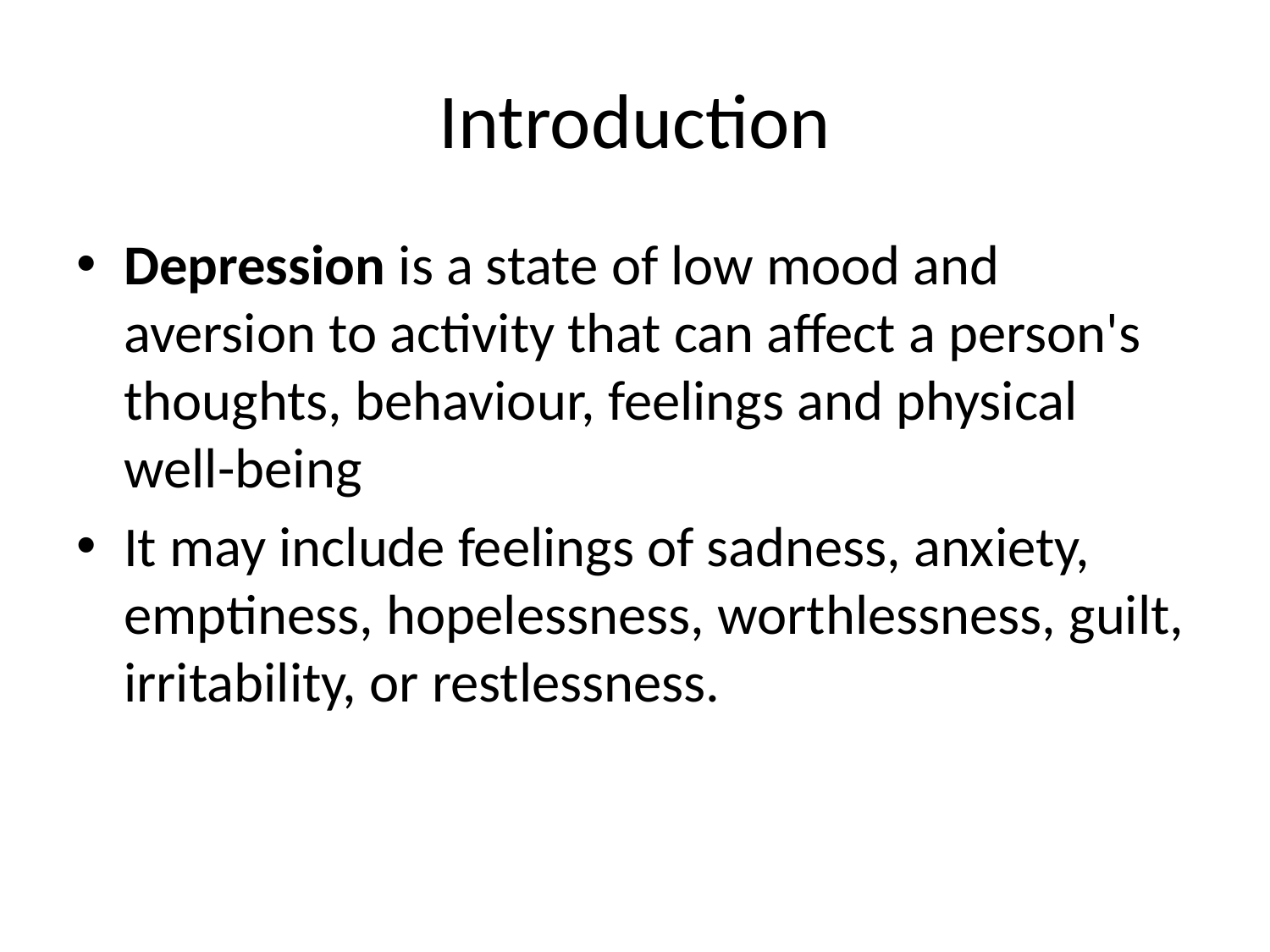

# Introduction
Depression is a state of low mood and aversion to activity that can affect a person's thoughts, behaviour, feelings and physical well-being
It may include feelings of sadness, anxiety, emptiness, hopelessness, worthlessness, guilt, irritability, or restlessness.